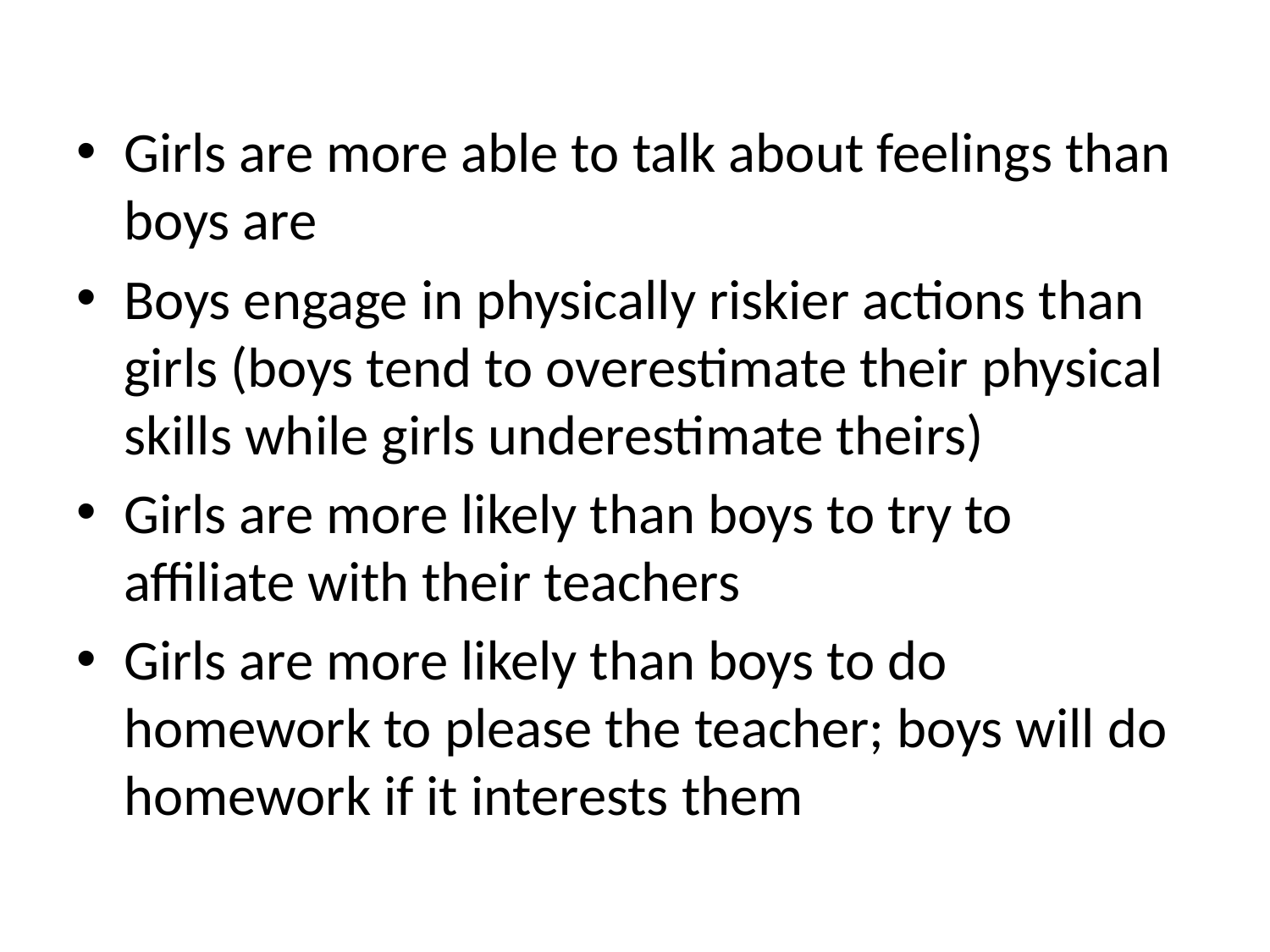

#
Girls are more able to talk about feelings than boys are
Boys engage in physically riskier actions than girls (boys tend to overestimate their physical skills while girls underestimate theirs)
Girls are more likely than boys to try to affiliate with their teachers
Girls are more likely than boys to do homework to please the teacher; boys will do homework if it interests them